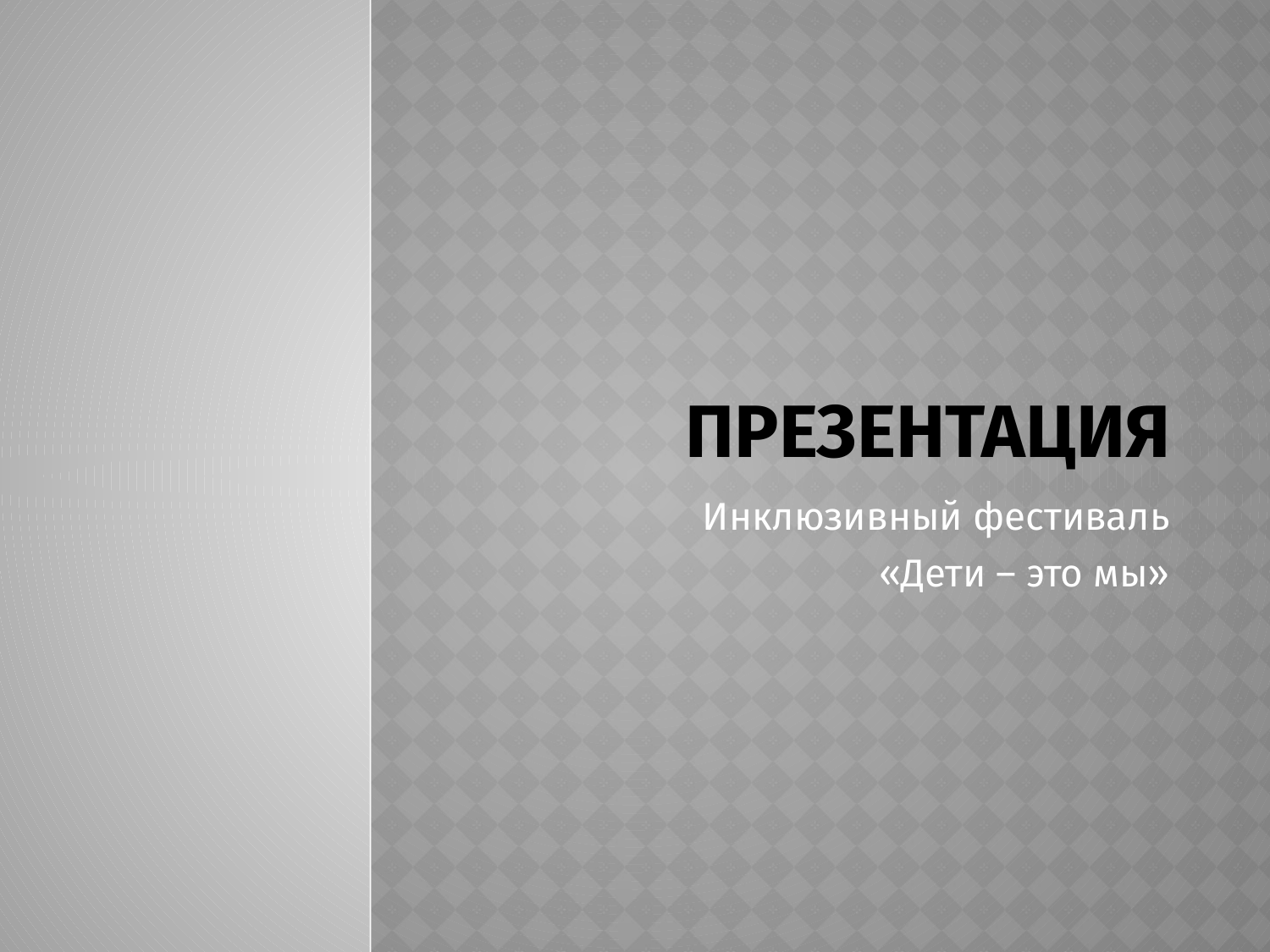

# Презентация
Инклюзивный фестиваль
«Дети – это мы»